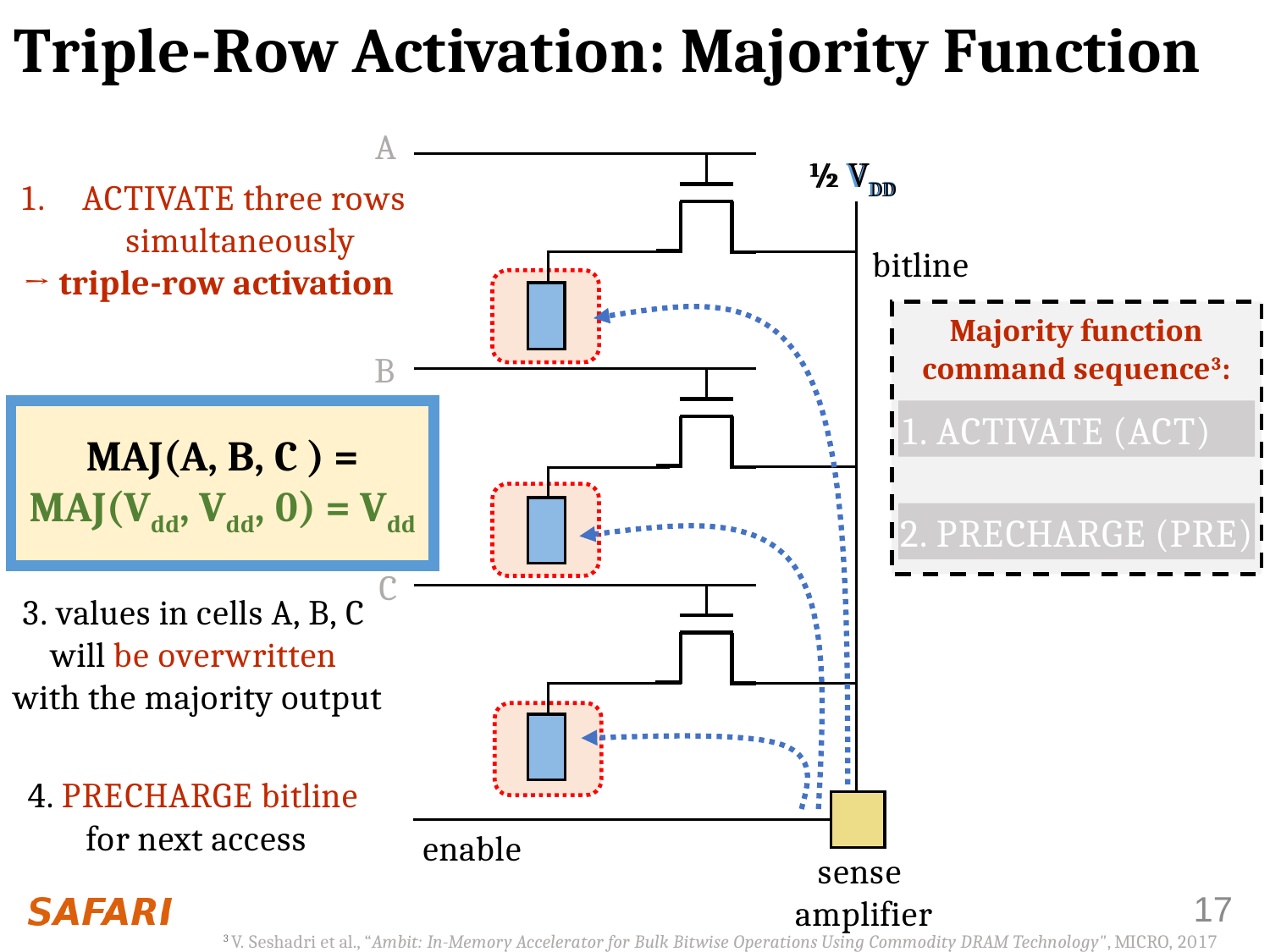

# Triple-Row Activation: Majority Function
A
VDD
½ VDD
½ VDD
ACTIVATE three rows simultaneously
→ triple-row activation
bitline

Majority function
command sequence3:

B
MAJ(A, B, C ) =
MAJ(Vdd, Vdd, 0) = Vdd
1. ACTIVATE (ACT)
2. bitline will be pulled
to the majority of
cells A, B, and C

2. PRECHARGE (PRE)

C
3. values in cells A, B, C
will be overwritten
with the majority output

4. PRECHARGE bitline
for next access

enable
sense
amplifier
3 V. Seshadri et al., “Ambit: In-Memory Accelerator for Bulk Bitwise Operations Using Commodity DRAM Technology", MICRO, 2017